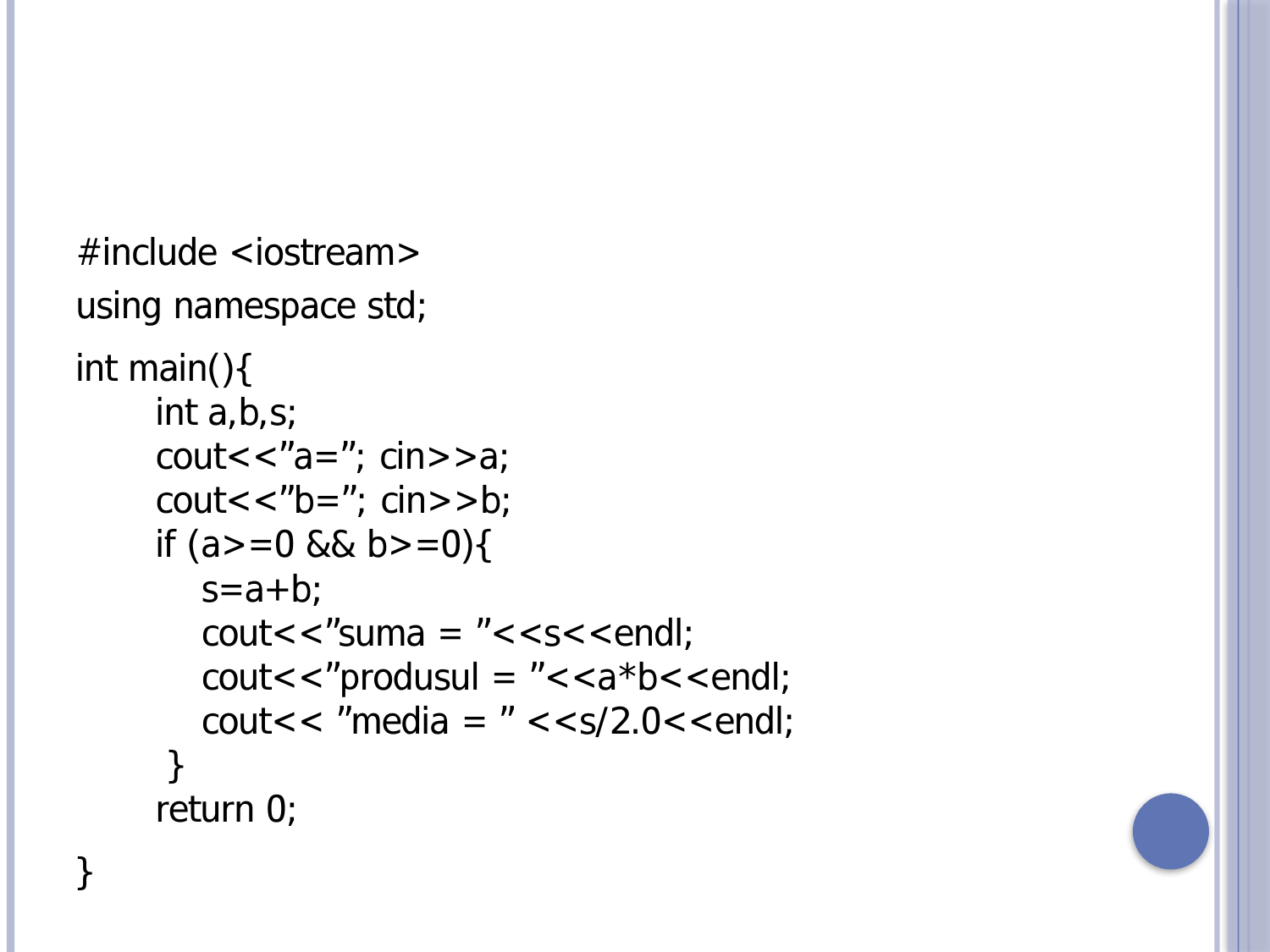

#
#include <iostream>
using namespace std;
int main(){
       int a,b,s;
       cout<<”a=”; cin>>a;
       cout<<”b=”; cin>>b;
       if (a>=0 && b>=0){
           s=a+b;
           cout<<”suma = ”<<s<<endl;
           cout<<”produsul = ”<<a*b<<endl;
           cout<< ”media = ” <<s/2.0<<endl;
        }
       return 0;
}